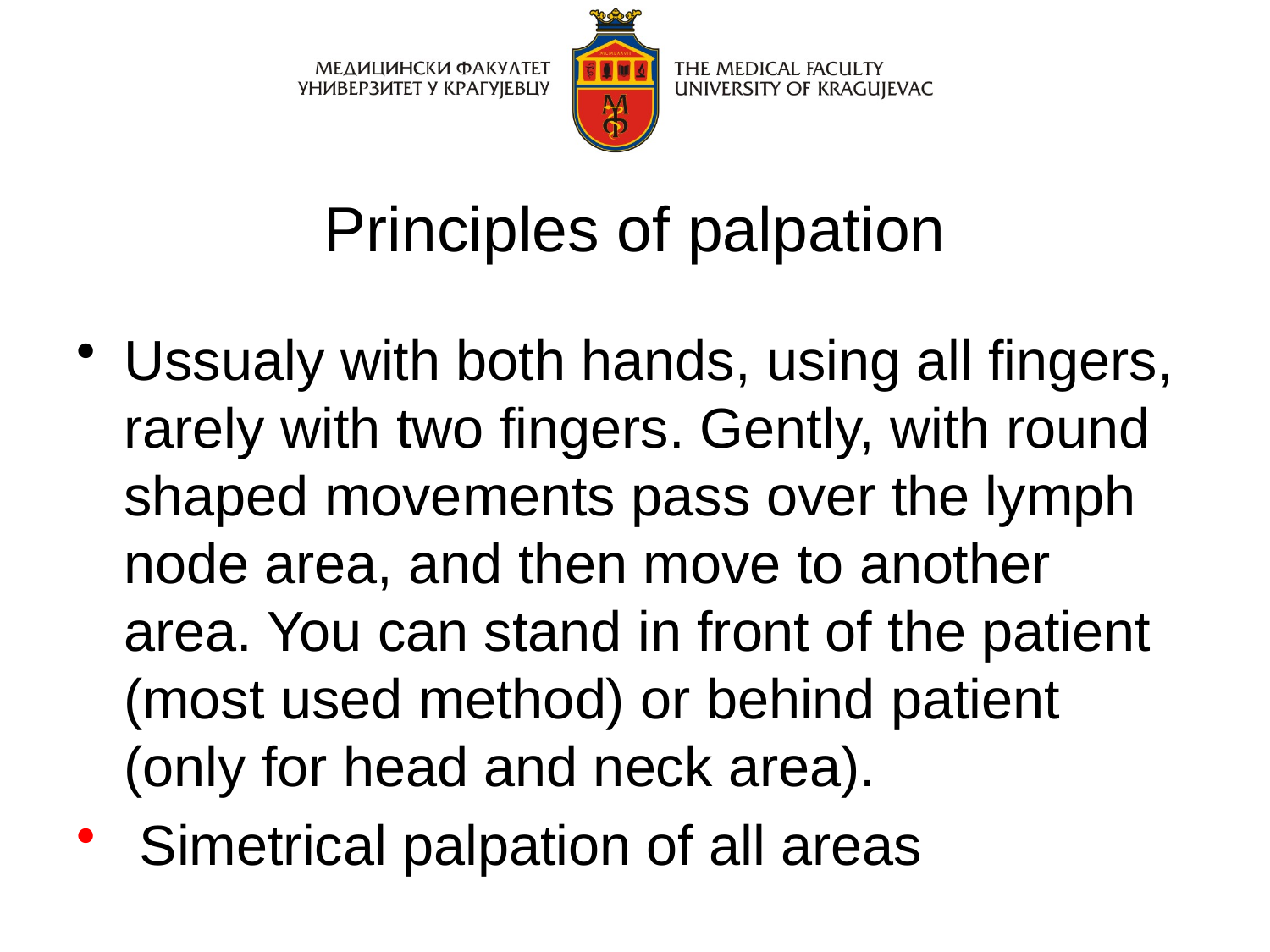

# Principles of palpation
Ussualy with both hands, using all fingers, rarely with two fingers. Gently, with round shaped movements pass over the lymph node area, and then move to another area. You can stand in front of the patient (most used method) or behind patient (only for head and neck area).
 Simetrical palpation of all areas